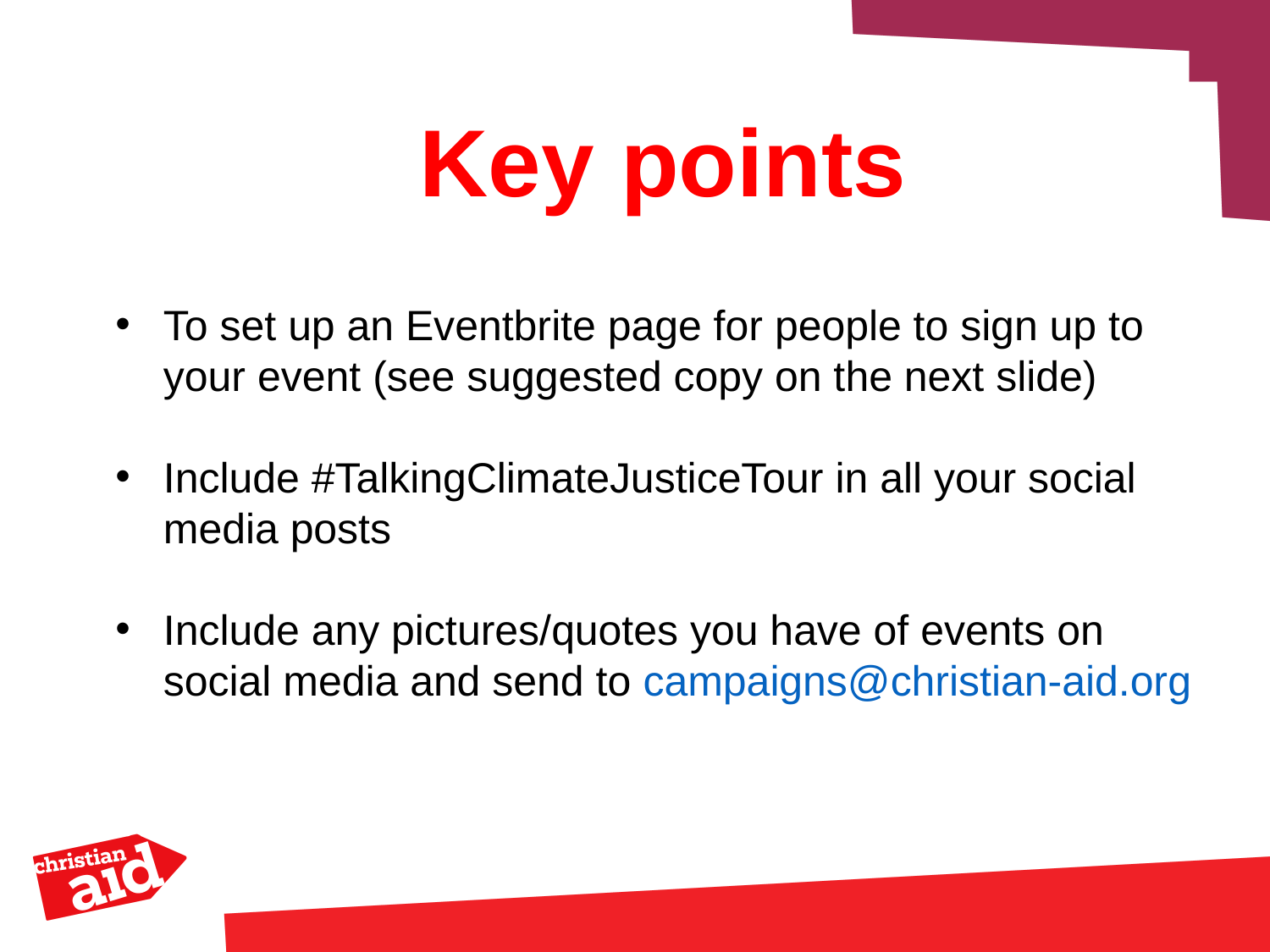

# Key points
To set up an Eventbrite page for people to sign up to your event (see suggested copy on the next slide)

Include #TalkingClimateJusticeTour in all your social media posts

Include any pictures/quotes you have of events on social media and send to campaigns@christian-aid.org